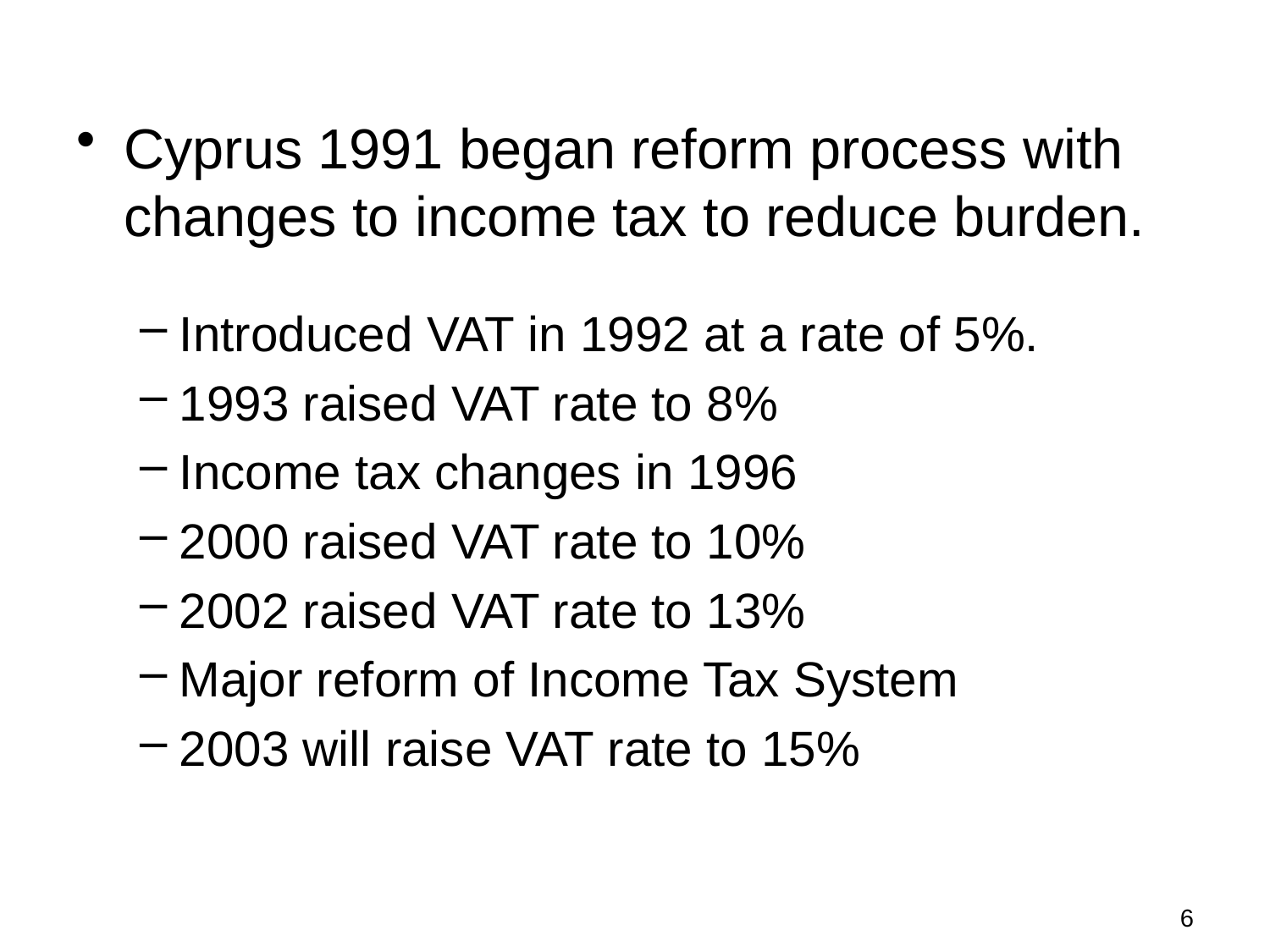

Cyprus 1991 began reform process with changes to income tax to reduce burden.

Introduced VAT in 1992 at a rate of 5%.
1993 raised VAT rate to 8%
Income tax changes in 1996
2000 raised VAT rate to 10%
2002 raised VAT rate to 13%
Major reform of Income Tax System
2003 will raise VAT rate to 15%
6